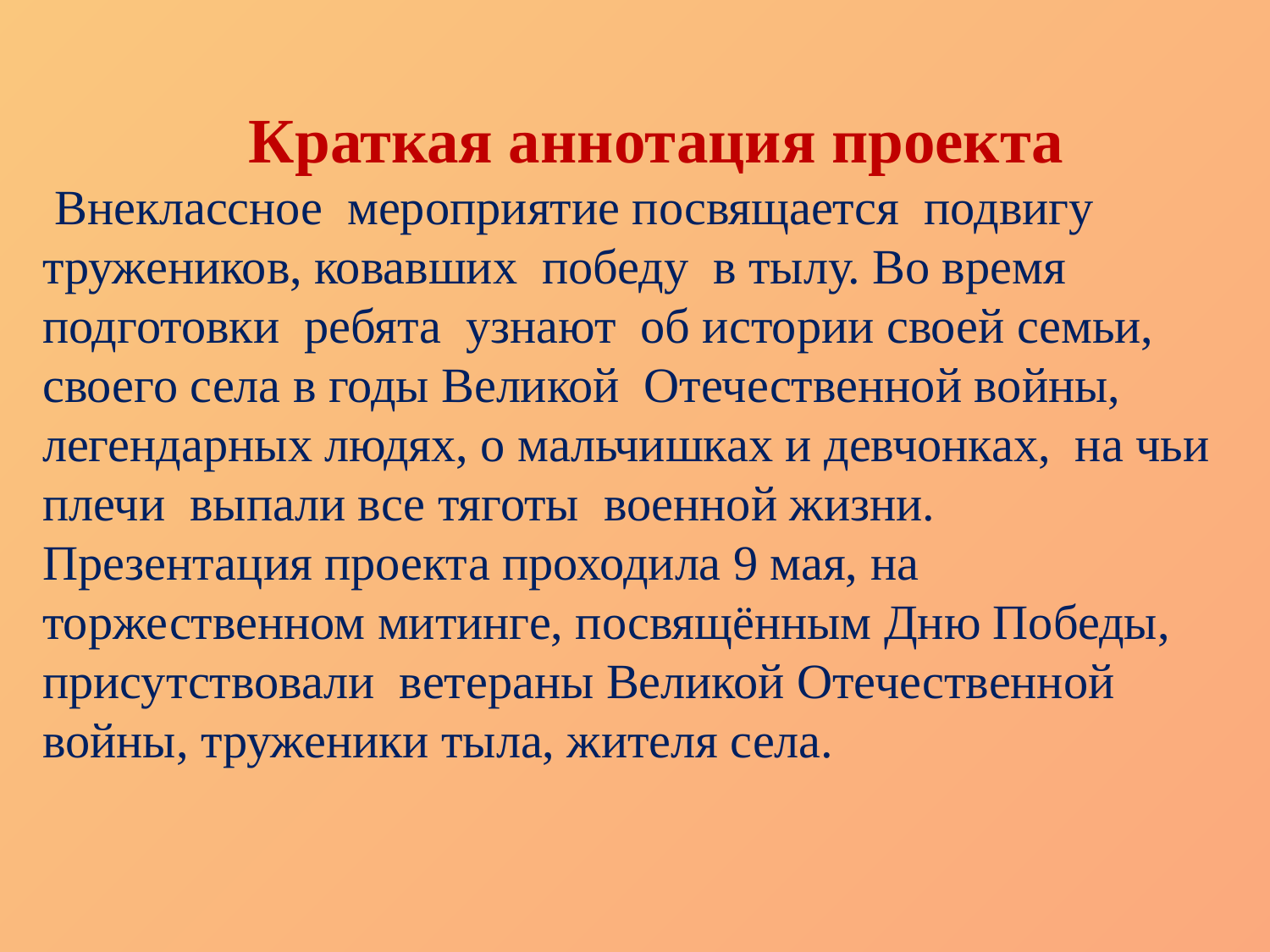

Краткая аннотация проекта
 Внеклассное  мероприятие посвящается  подвигу тружеников, ковавших  победу  в тылу. Во время подготовки  ребята  узнают  об истории своей семьи, своего села в годы Великой  Отечественной войны, легендарных людях, о мальчишках и девчонках,  на чьи плечи  выпали все тяготы  военной жизни.
Презентация проекта проходила 9 мая, на торжественном митинге, посвящённым Дню Победы, присутствовали  ветераны Великой Отечественной войны, труженики тыла, жителя села.